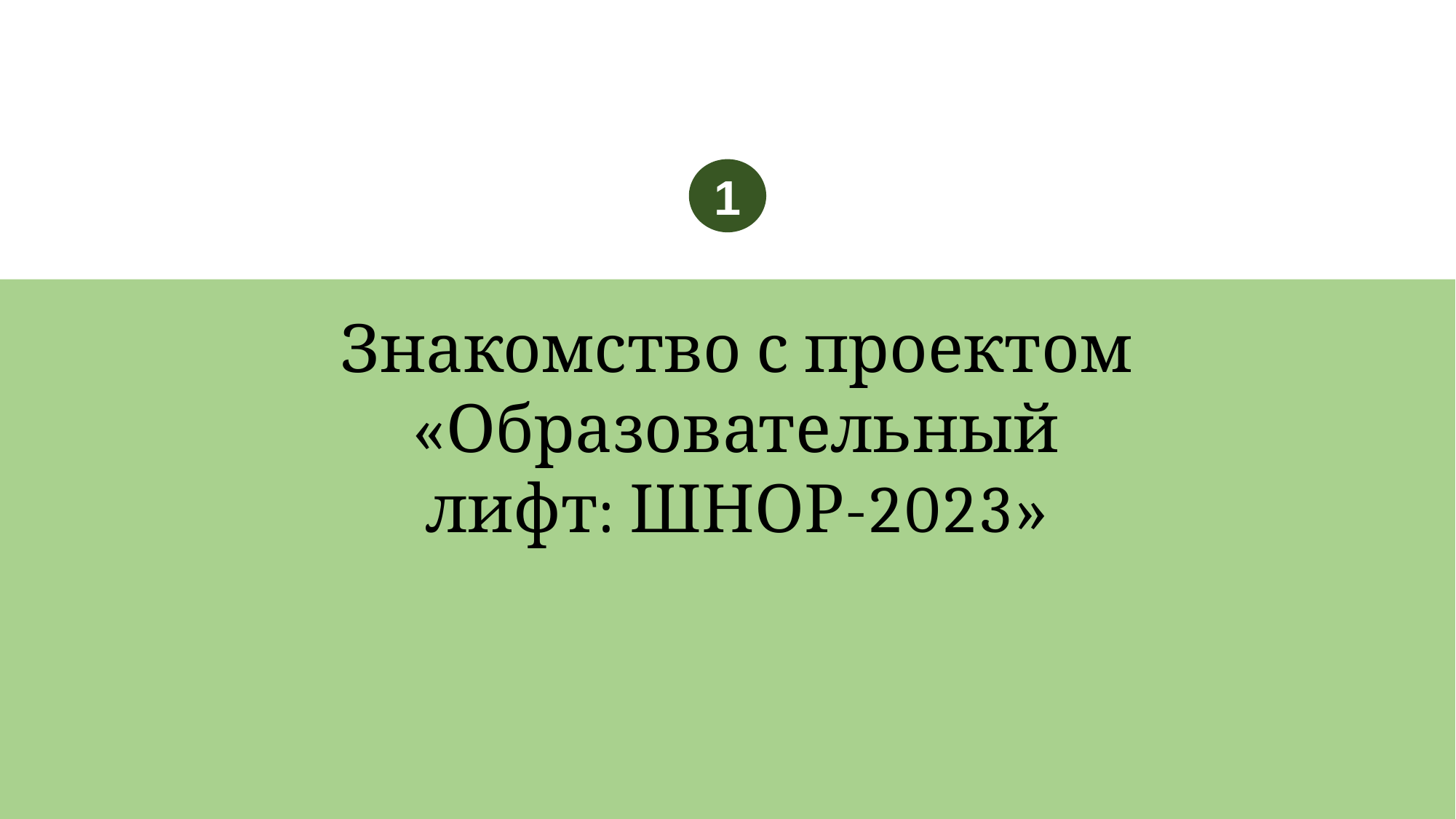

1

Знакомство с проектом «Образовательный лифт: ШНОР-2023»